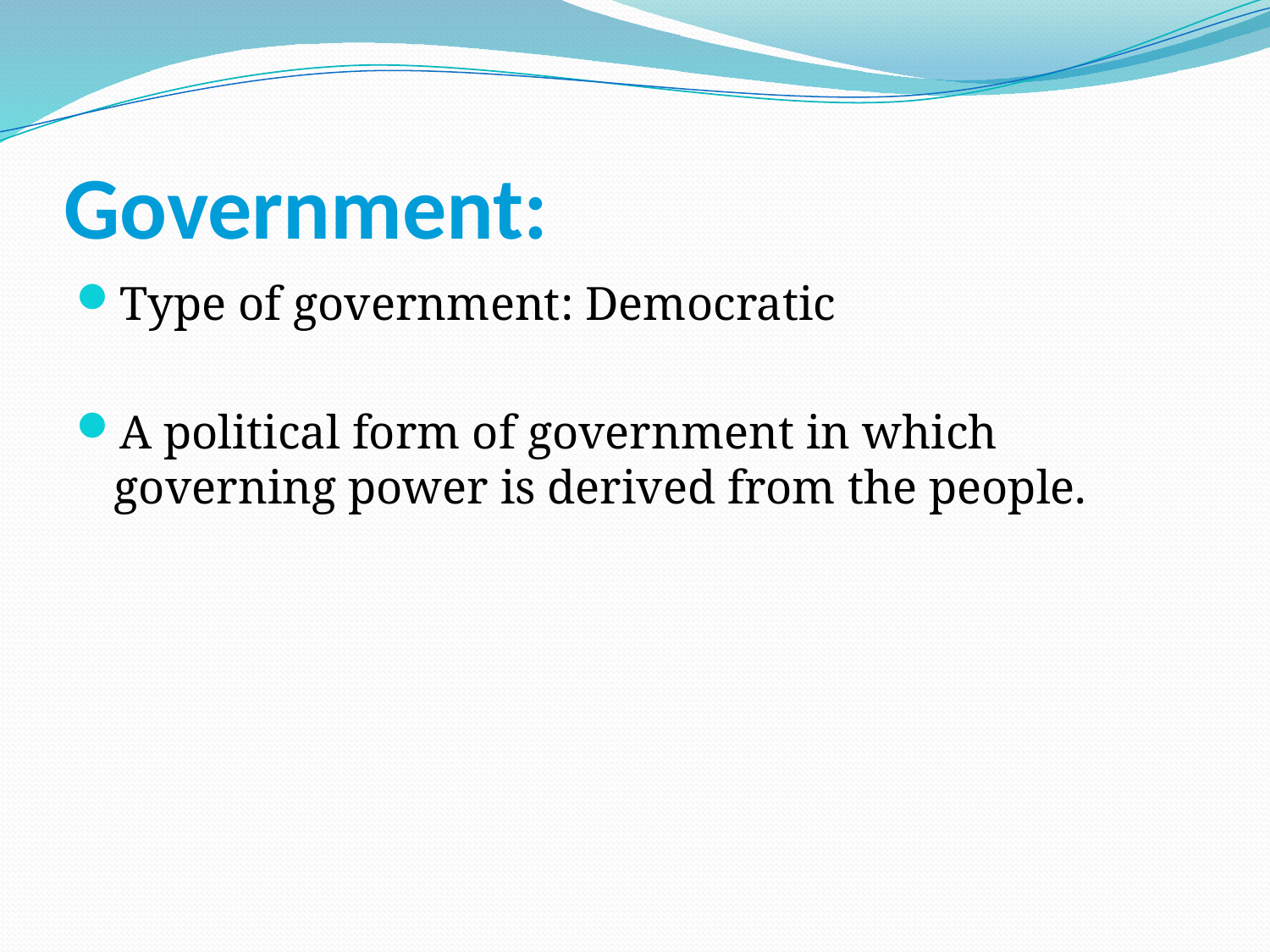

# Government:
Type of government: Democratic

A political form of government in which governing power is derived from the people.